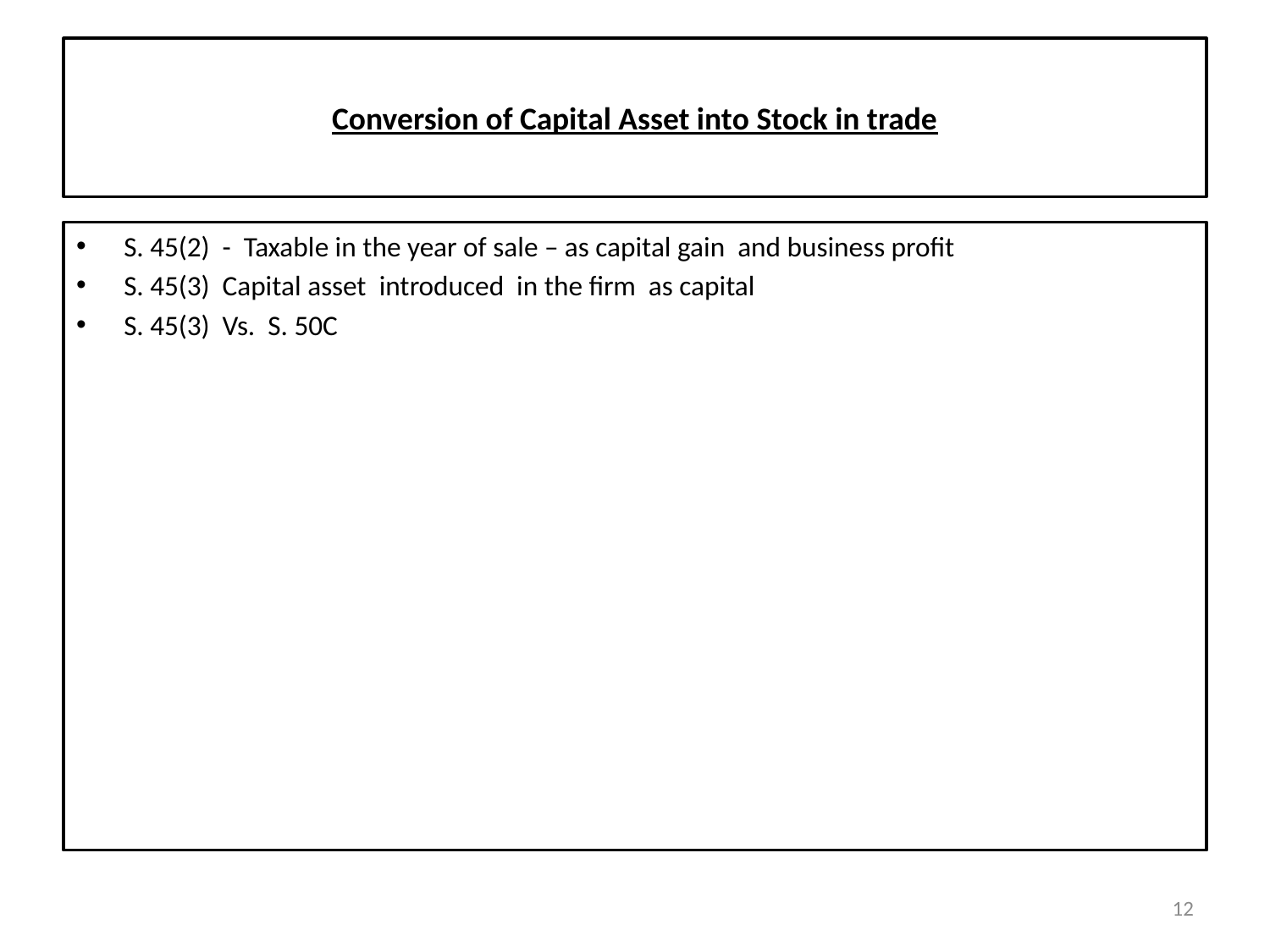

# Conversion of Capital Asset into Stock in trade
S. 45(2)  -  Taxable in the year of sale – as capital gain  and business profit
S. 45(3)  Capital asset  introduced  in the firm  as capital
S. 45(3)  Vs.  S. 50C
12